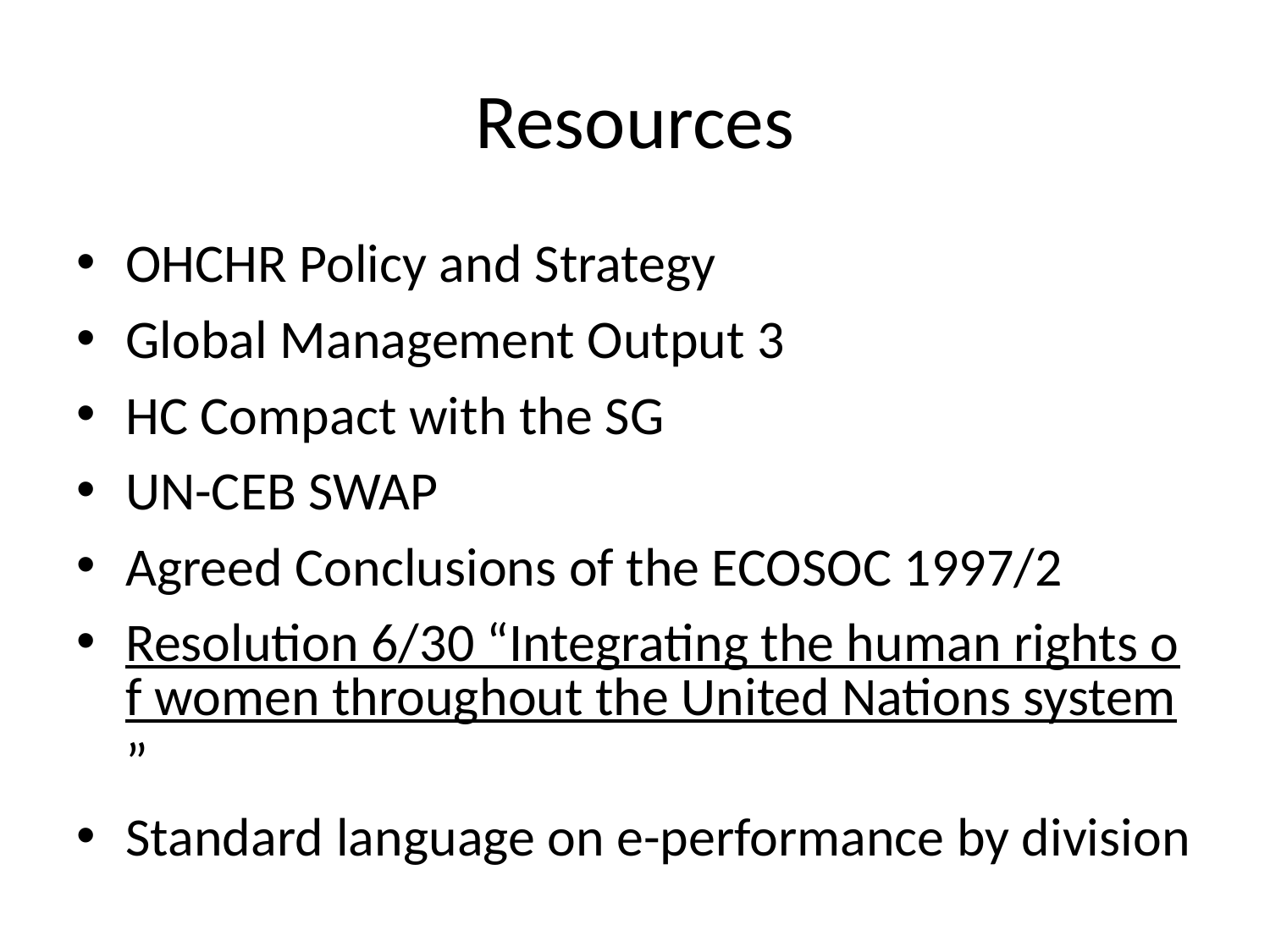

# Resources
OHCHR Policy and Strategy
Global Management Output 3
HC Compact with the SG
UN-CEB SWAP
Agreed Conclusions of the ECOSOC 1997/2
Resolution 6/30 “Integrating the human rights of women throughout the United Nations system”
Standard language on e-performance by division